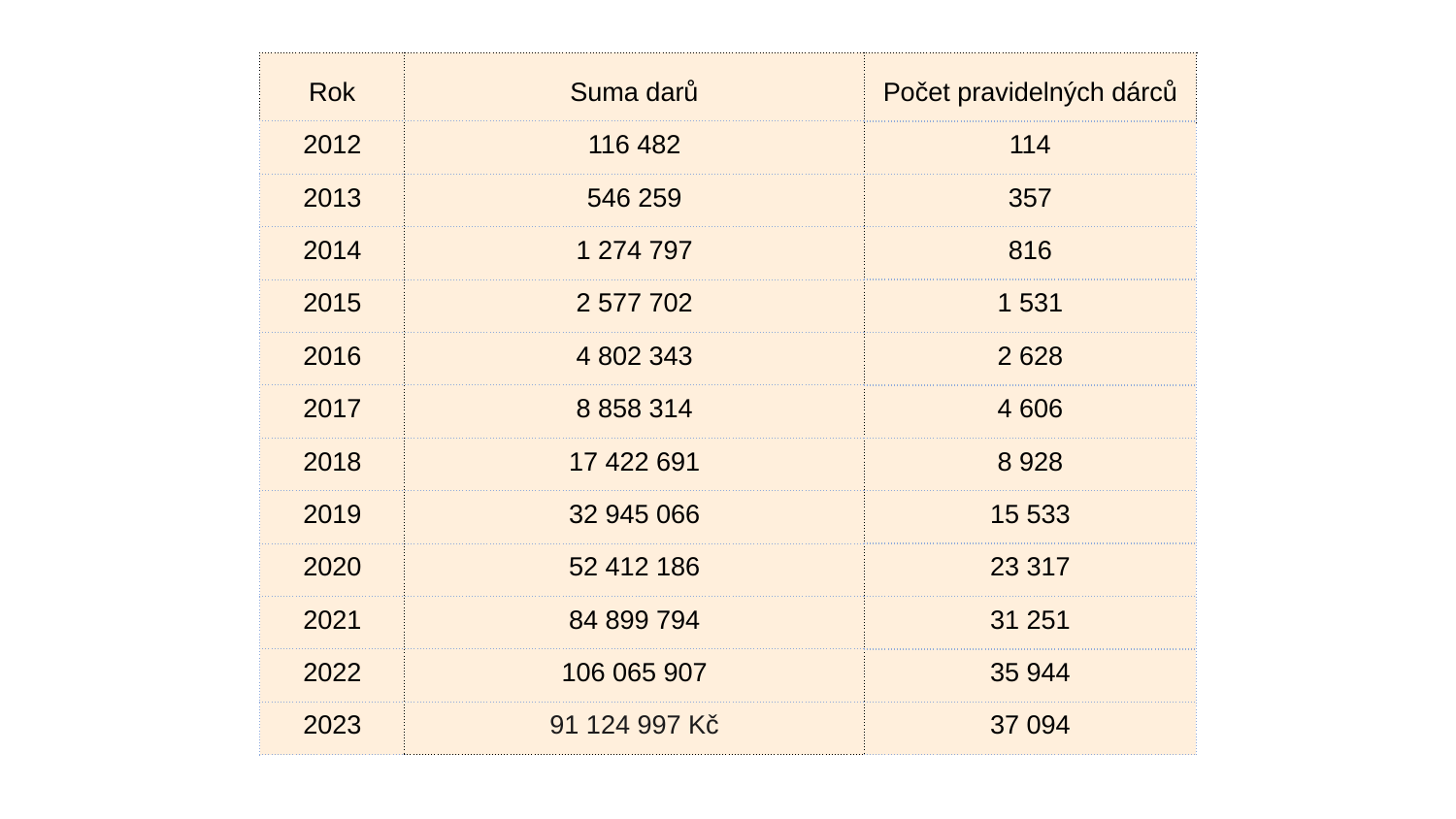

| Rok | Suma darů | Počet pravidelných dárců |
| --- | --- | --- |
| 2012 | 116 482 | 114 |
| 2013 | 546 259 | 357 |
| 2014 | 1 274 797 | 816 |
| 2015 | 2 577 702 | 1 531 |
| 2016 | 4 802 343 | 2 628 |
| 2017 | 8 858 314 | 4 606 |
| 2018 | 17 422 691 | 8 928 |
| 2019 | 32 945 066 | 15 533 |
| 2020 | 52 412 186 | 23 317 |
| 2021 | 84 899 794 | 31 251 |
| 2022 | 106 065 907 | 35 944 |
| 2023 | 91 124 997 Kč | 37 094 |